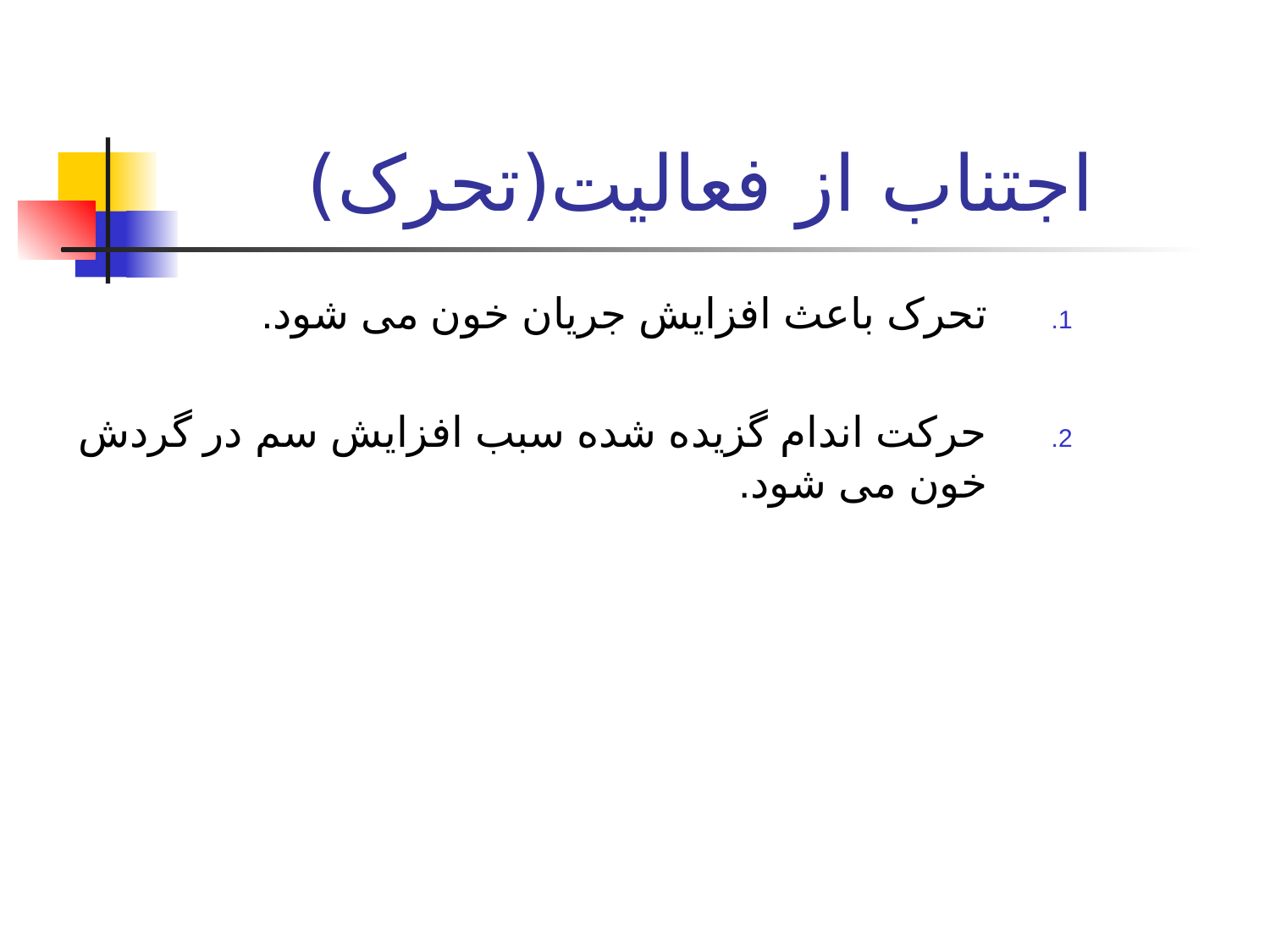

# اجتناب از فعالیت(تحرک)
تحرک باعث افزایش جریان خون می شود.

حرکت اندام گزیده شده سبب افزایش سم در گردش خون می شود.